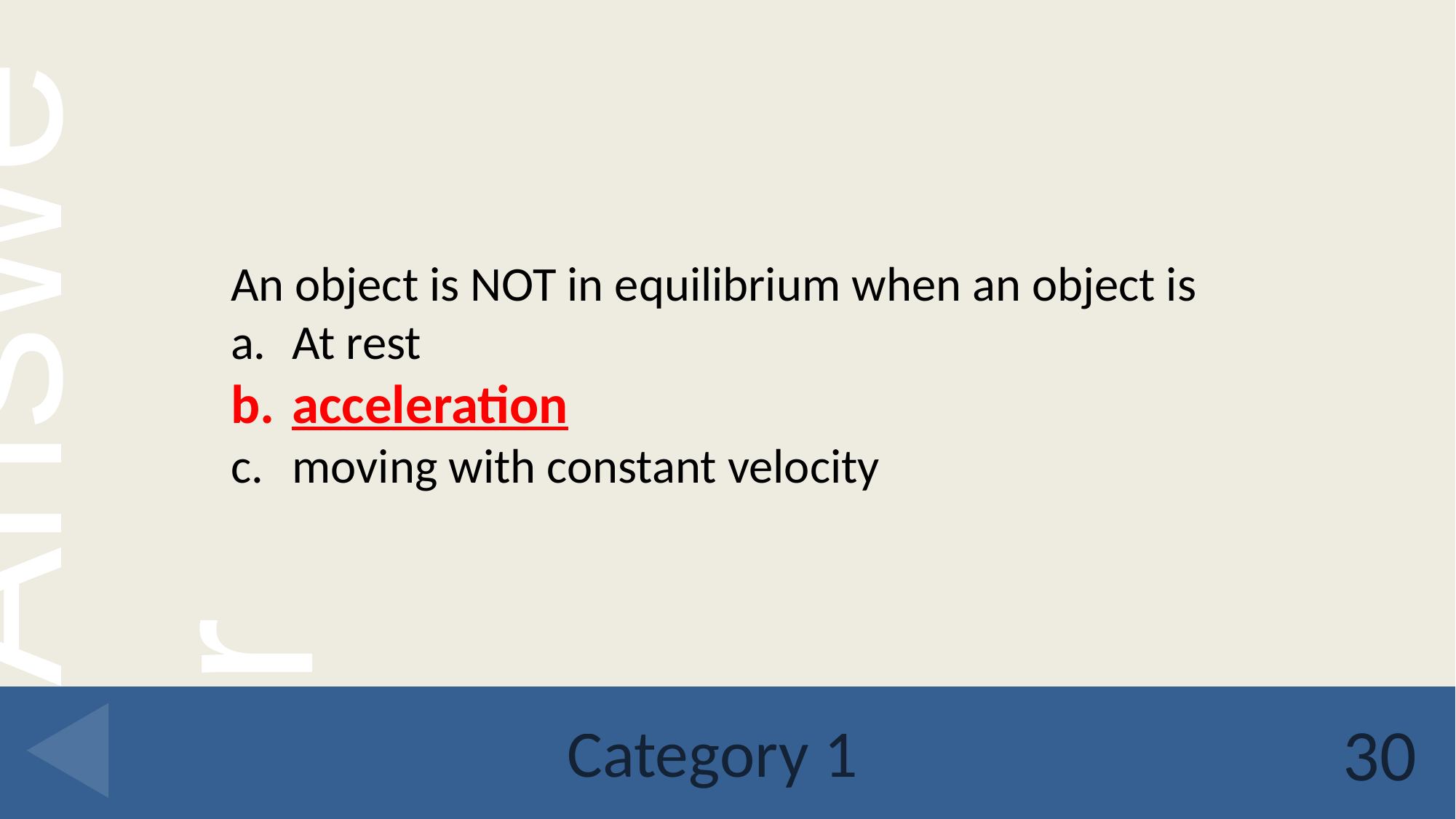

An object is NOT in equilibrium when an object is
At rest
acceleration
moving with constant velocity
# Category 1
30